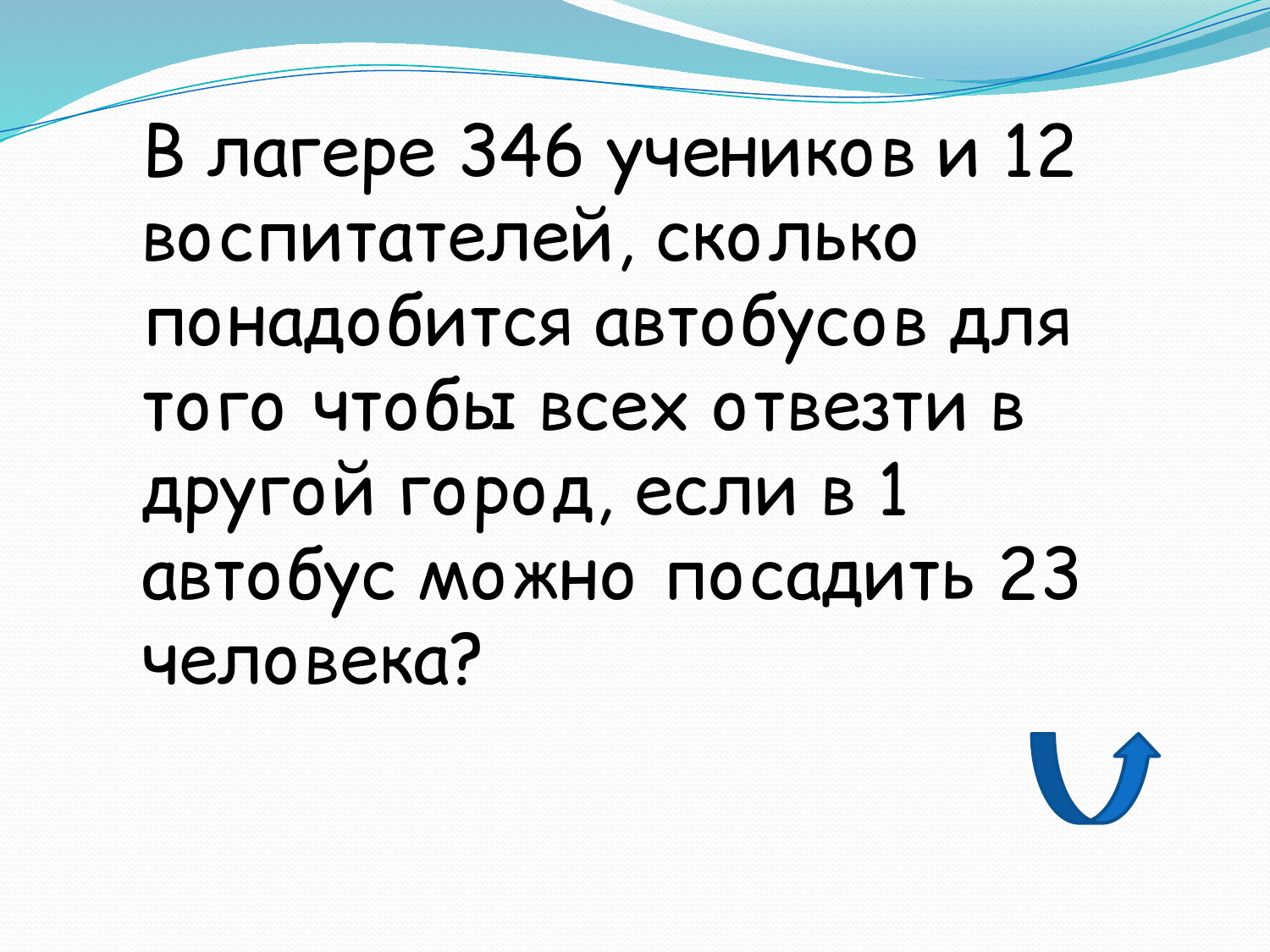

В лагере 346 учеников и 12 воспитателей, сколько понадобится автобусов для того чтобы всех отвезти в другой город, если в 1 автобус можно посадить 23 человека?